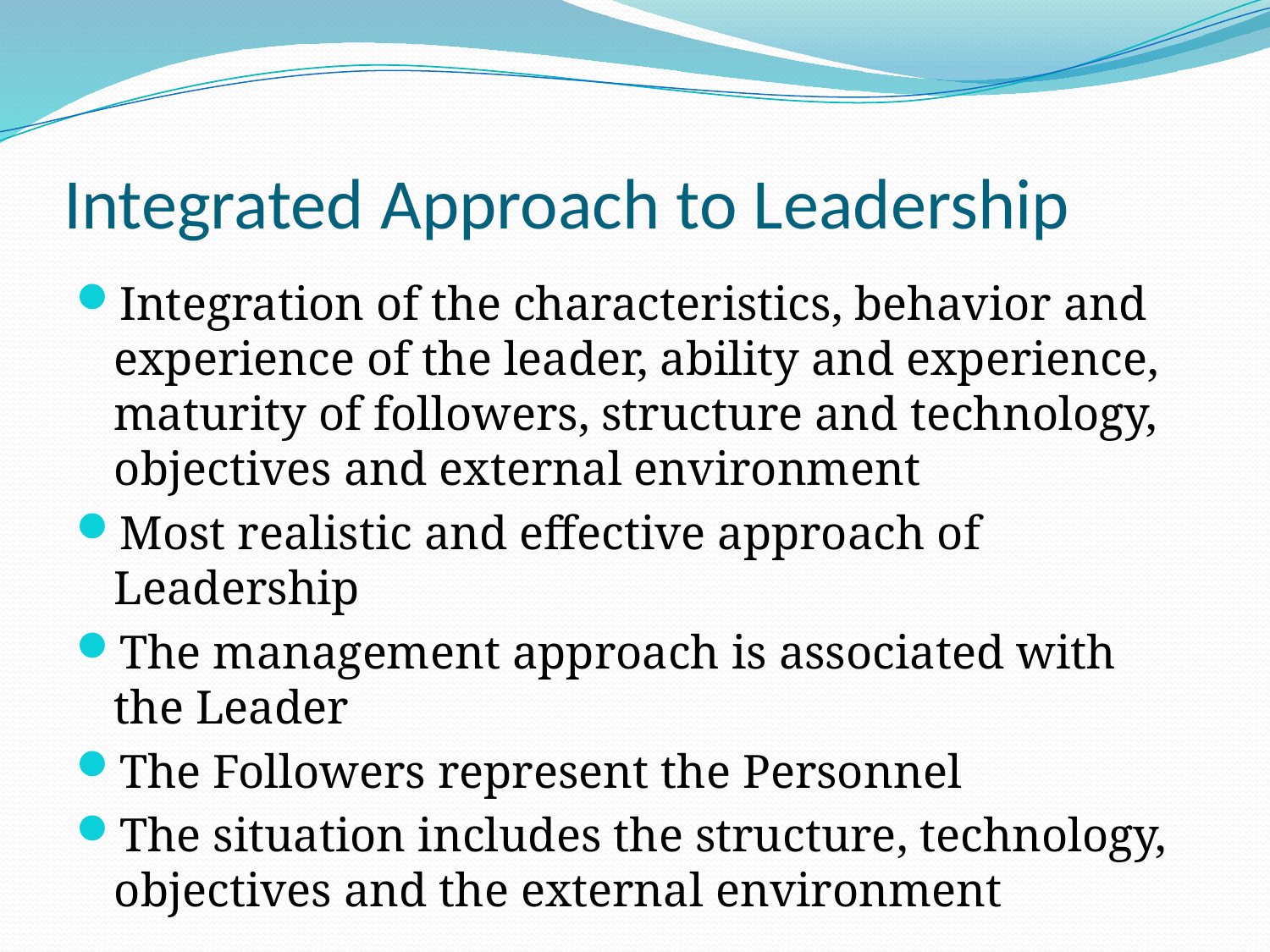

# Integrated Approach to Leadership
Integration of the characteristics, behavior and experience of the leader, ability and experience, maturity of followers, structure and technology, objectives and external environment
Most realistic and effective approach of Leadership
The management approach is associated with the Leader
The Followers represent the Personnel
The situation includes the structure, technology, objectives and the external environment